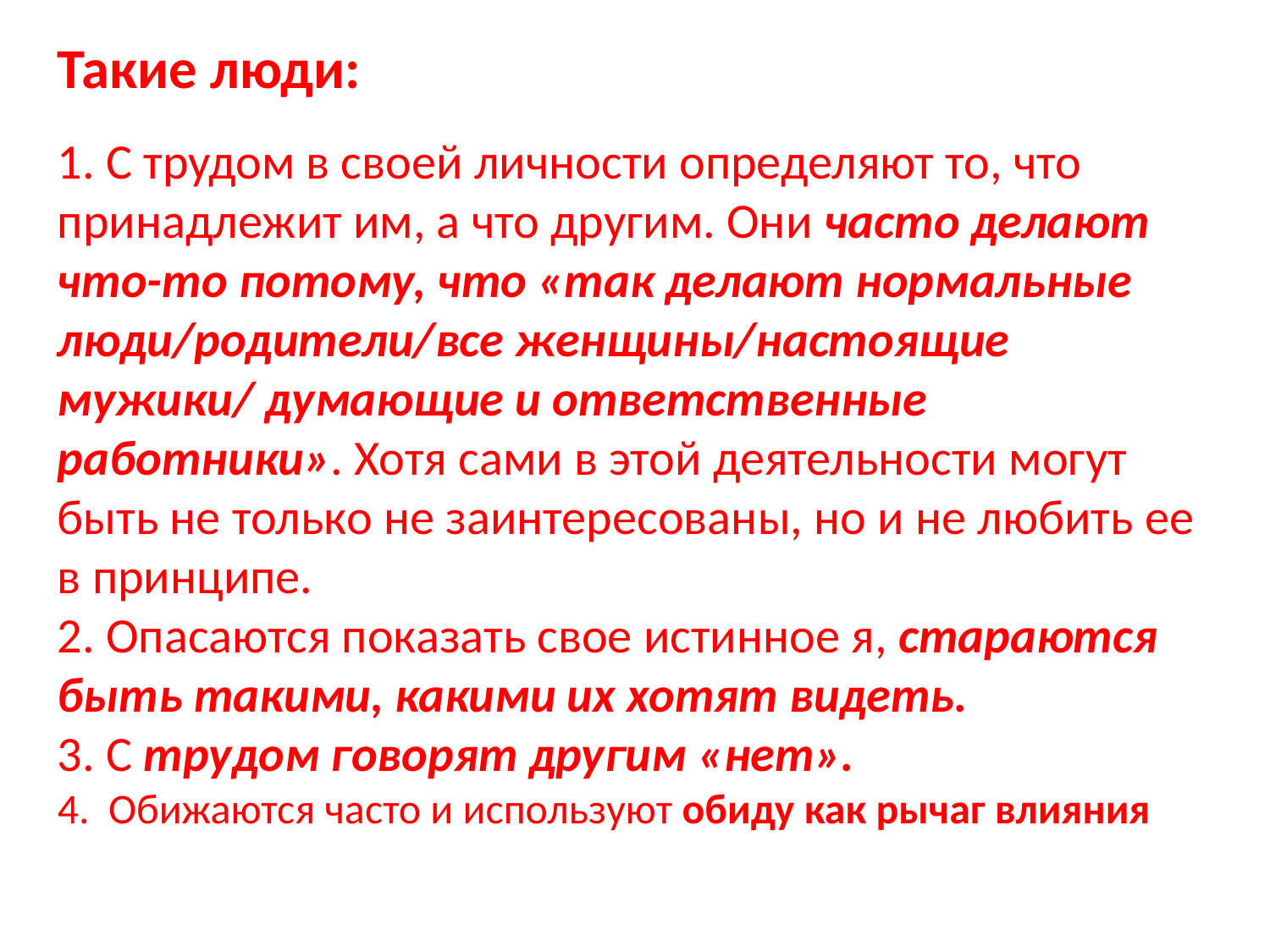

Такие люди:

1. С трудом в своей личности определяют то, что принадлежит им, а что другим. Они часто делают что-то потому, что «так делают нормальные люди/родители/все женщины/настоящие мужики/ думающие и ответственные работники». Хотя сами в этой деятельности могут быть не только не заинтересованы, но и не любить ее в принципе.
2. Опасаются показать свое истинное я, стараются быть такими, какими их хотят видеть.
3. С трудом говорят другим «нет».
4.  Обижаются часто и используют обиду как рычаг влияния